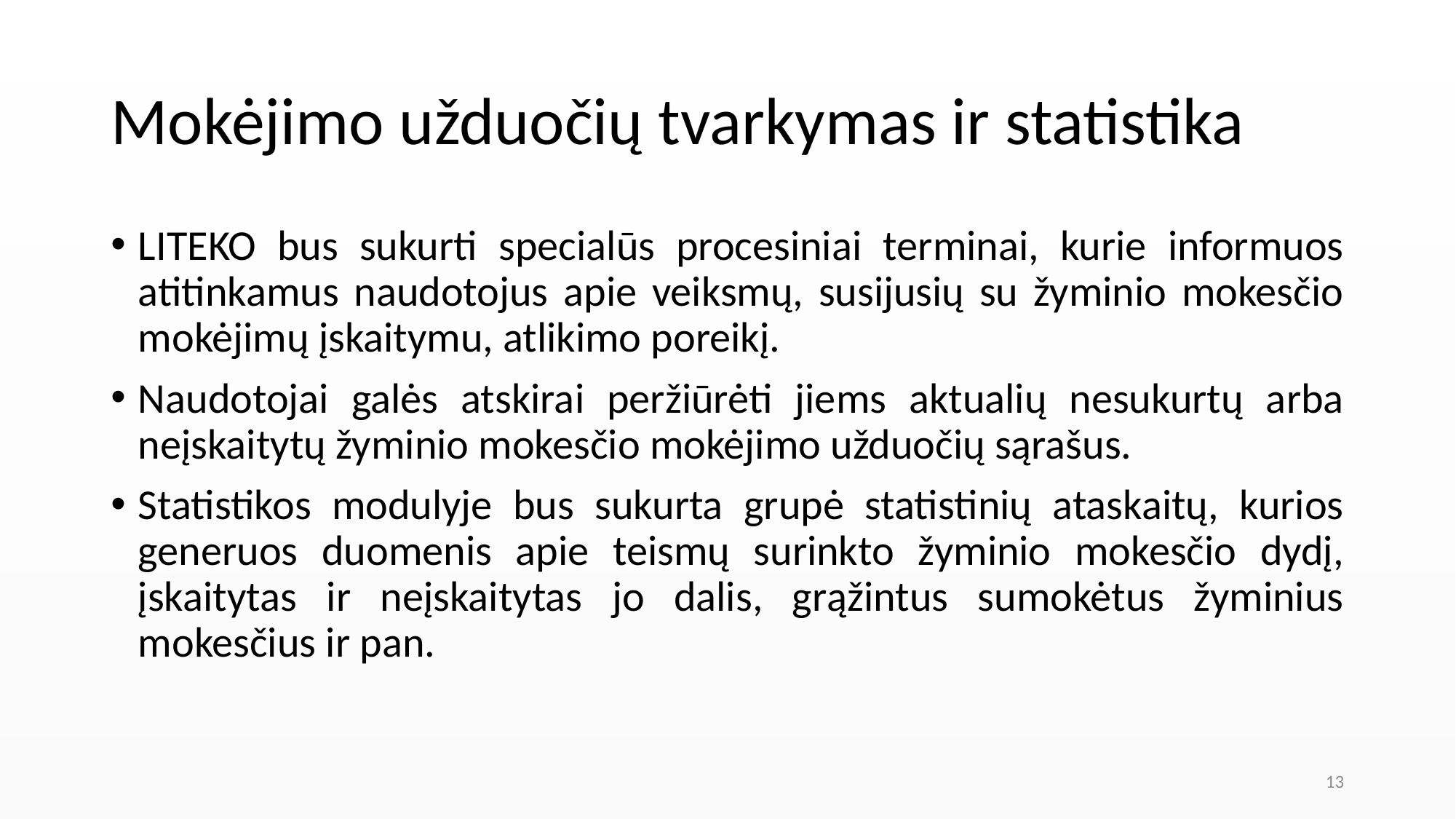

# Mokėjimo užduočių tvarkymas ir statistika
LITEKO bus sukurti specialūs procesiniai terminai, kurie informuos atitinkamus naudotojus apie veiksmų, susijusių su žyminio mokesčio mokėjimų įskaitymu, atlikimo poreikį.
Naudotojai galės atskirai peržiūrėti jiems aktualių nesukurtų arba neįskaitytų žyminio mokesčio mokėjimo užduočių sąrašus.
Statistikos modulyje bus sukurta grupė statistinių ataskaitų, kurios generuos duomenis apie teismų surinkto žyminio mokesčio dydį, įskaitytas ir neįskaitytas jo dalis, grąžintus sumokėtus žyminius mokesčius ir pan.
13